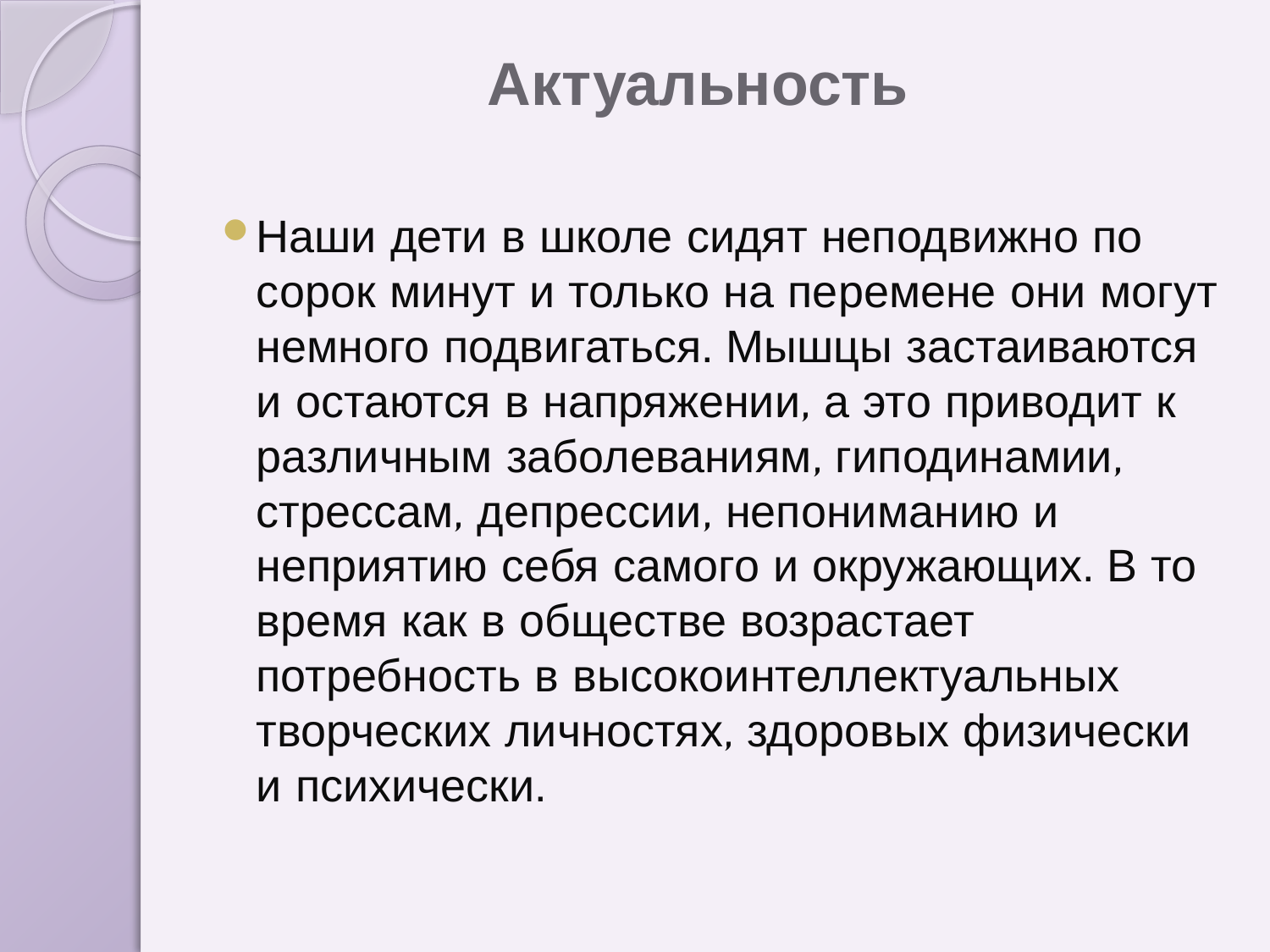

# Актуальность
Наши дети в школе сидят неподвижно по сорок минут и только на перемене они могут немного подвигаться. Мышцы застаиваются и остаются в напряжении, а это приводит к различным заболеваниям, гиподинамии, стрессам, депрессии, непониманию и неприятию себя самого и окружающих. В то время как в обществе возрастает потребность в высокоинтеллектуальных творческих личностях, здоровых физически и психически.